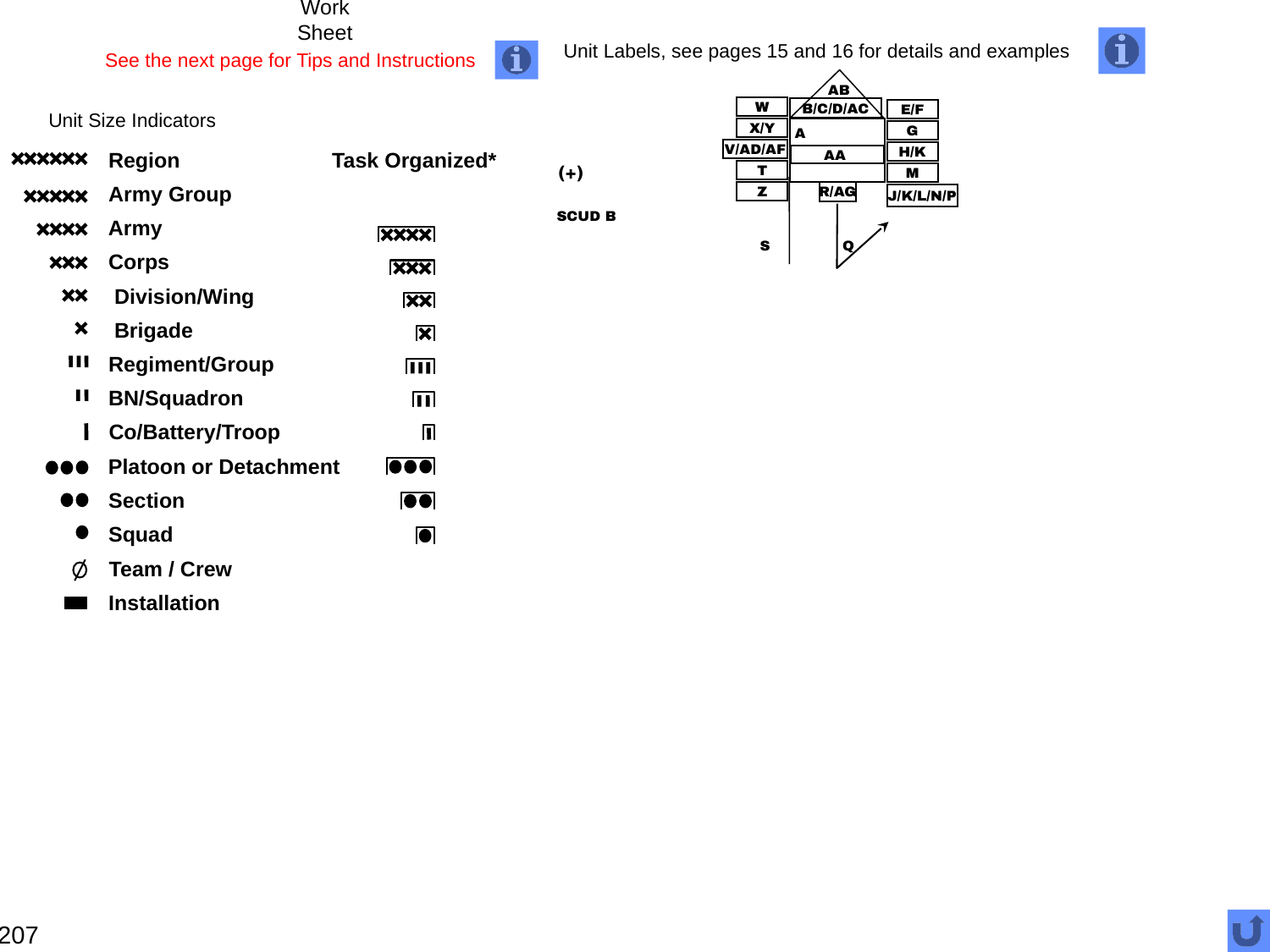

# Work Sheet

Unit Labels, see pages 15 and 16 for details and examples

See the next page for Tips and Instructions

AB
W
B/C/D/AC
E/F
Unit Size Indicators
X/Y

A
G
V/AD/AF
H/K
AA
Region
Task Organized*

T
(+)
M

Army Group
R/AG
Z
J/K/L/N/P

SCUD B
Army

S
Q
Corps

 Division/Wing

 Brigade

Regiment/Group

BN/Squadron

Co/Battery/Troop

Platoon or Detachment

Section

Squad

Team / Crew

Installation

207